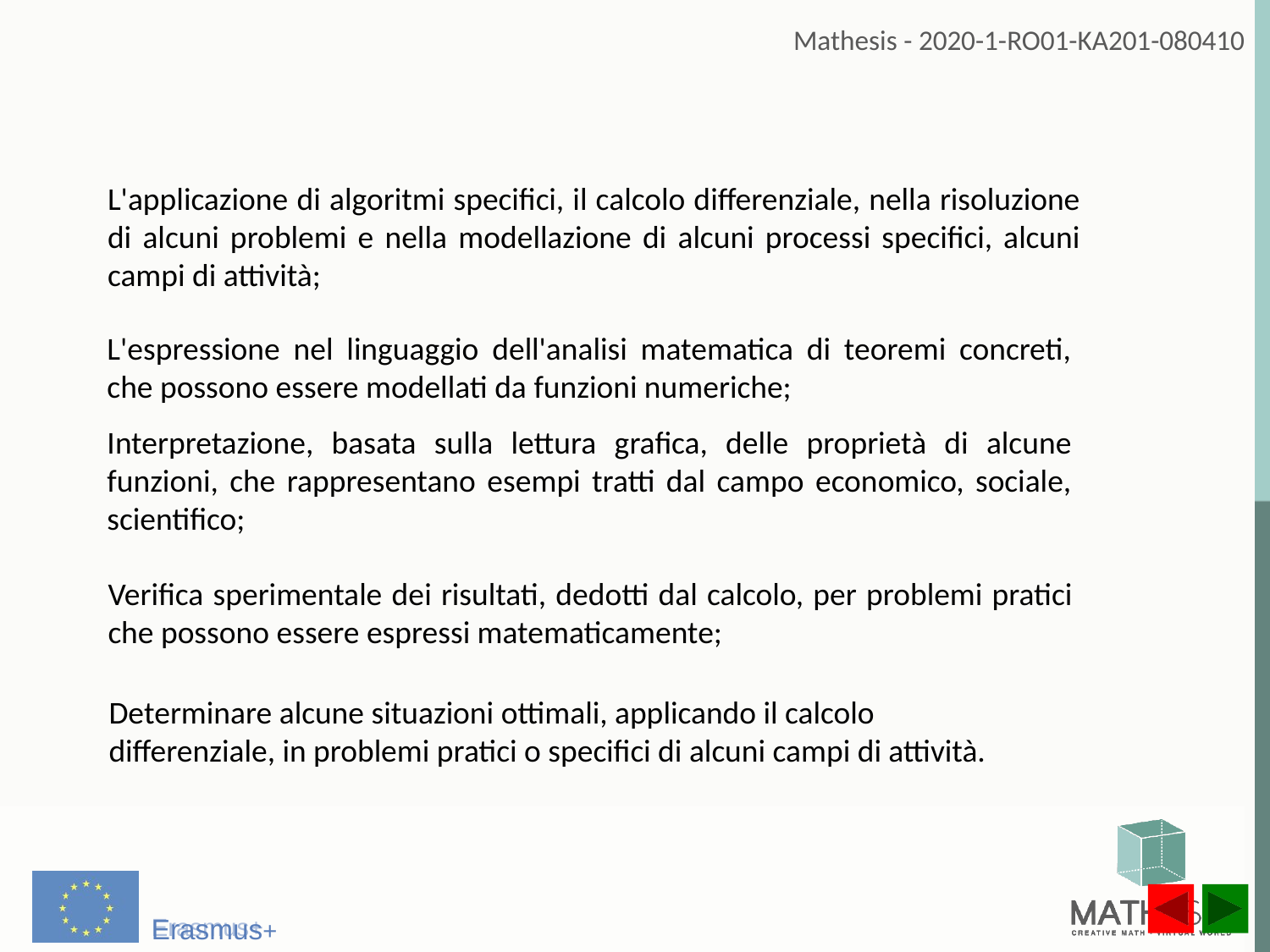

L'applicazione di algoritmi specifici, il calcolo differenziale, nella risoluzione di alcuni problemi e nella modellazione di alcuni processi specifici, alcuni campi di attività;
L'espressione nel linguaggio dell'analisi matematica di teoremi concreti, che possono essere modellati da funzioni numeriche;
Interpretazione, basata sulla lettura grafica, delle proprietà di alcune funzioni, che rappresentano esempi tratti dal campo economico, sociale, scientifico;
Verifica sperimentale dei risultati, dedotti dal calcolo, per problemi pratici che possono essere espressi matematicamente;

Determinare alcune situazioni ottimali, applicando il calcolo differenziale, in problemi pratici o specifici di alcuni campi di attività.